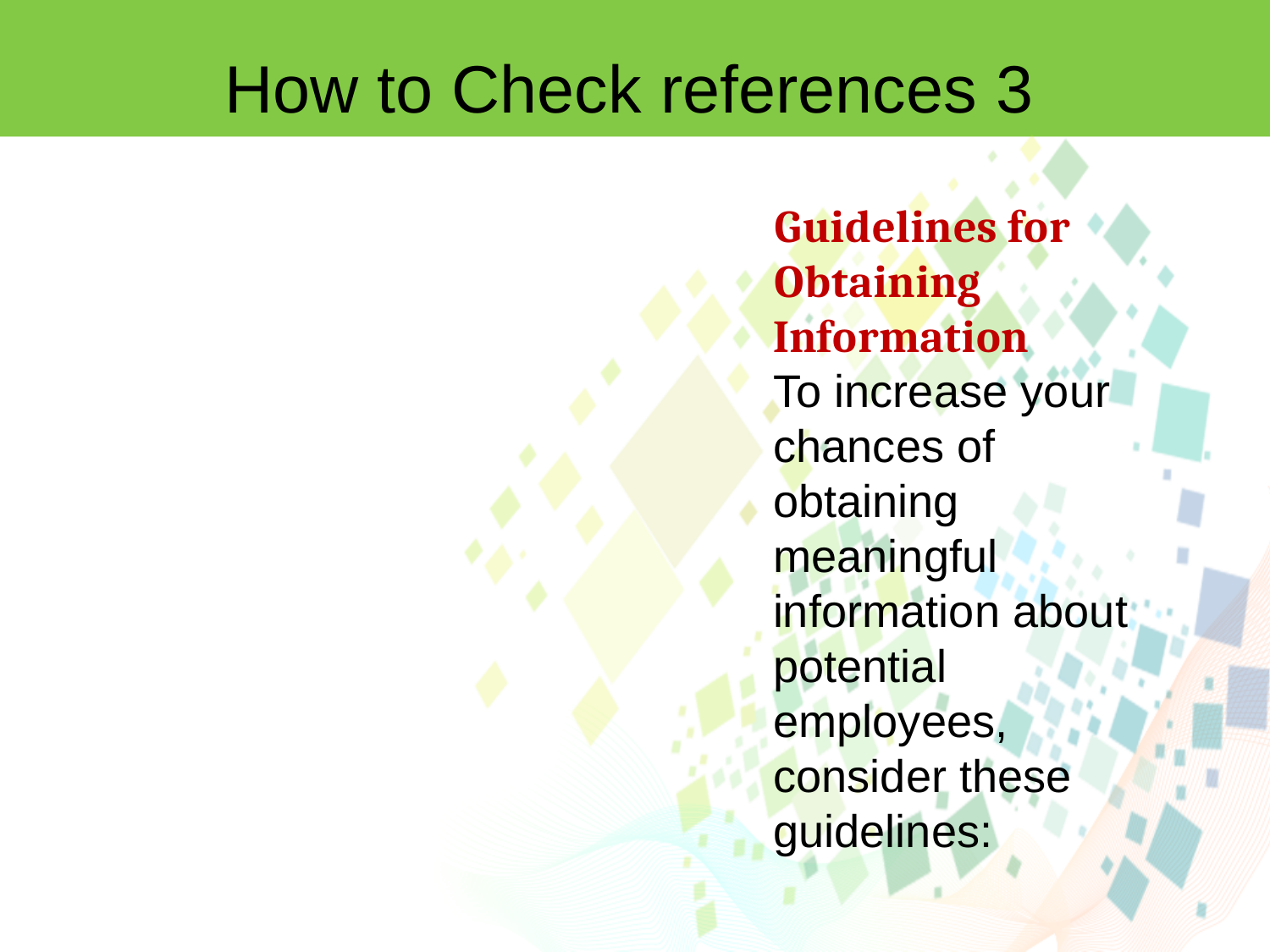

How to Check references 3
Guidelines for Obtaining Information
To increase your chances of obtaining meaningful information about potential employees,
consider these guidelines: